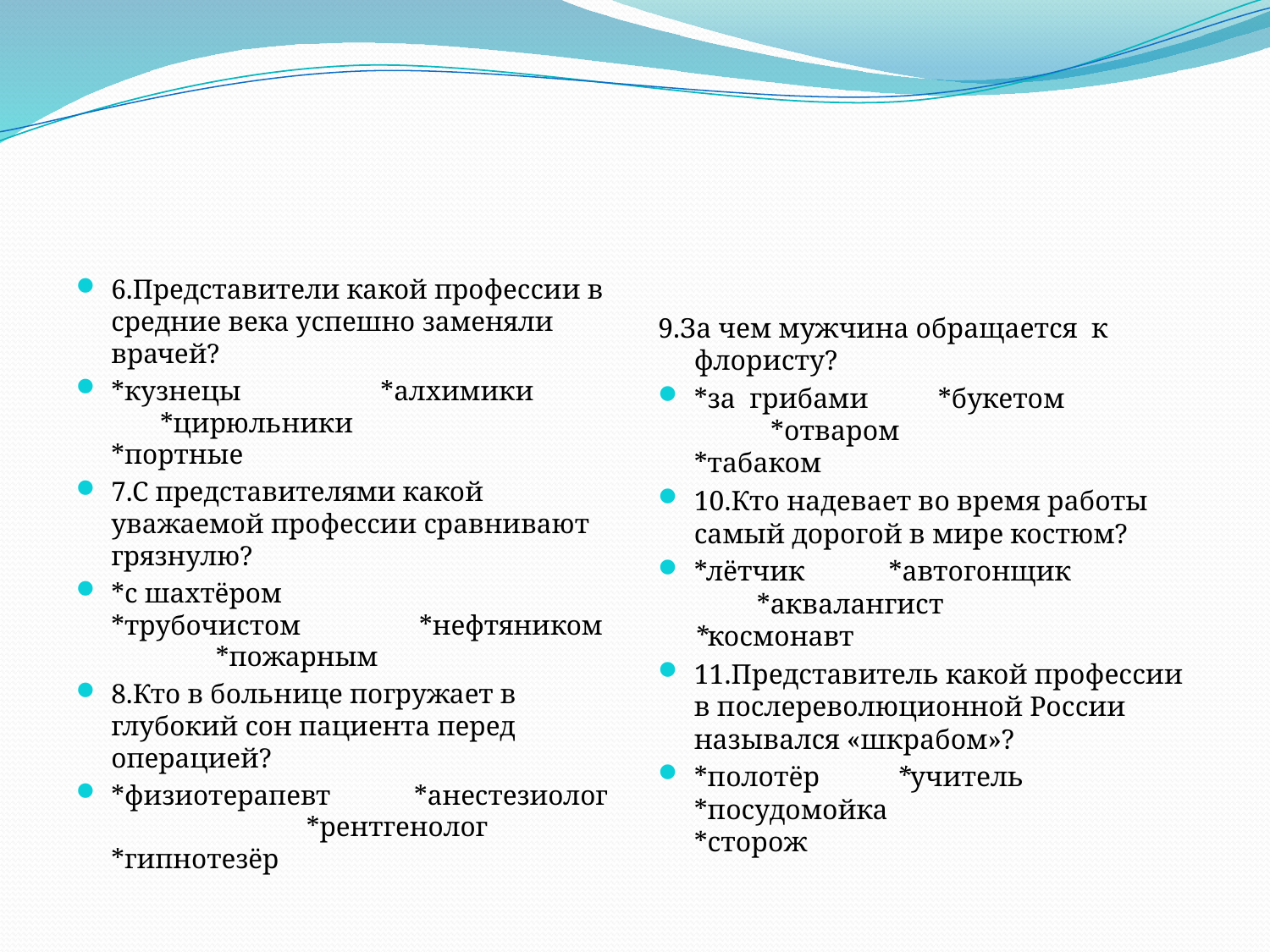

6.Представители какой профессии в средние века успешно заменяли врачей?
*кузнецы                    *алхимики                   *цирюльники                           *портные
7.С представителями какой уважаемой профессии сравнивают грязнулю?
*с шахтёром                           *трубочистом                 *нефтяником                 *пожарным
8.Кто в больнице погружает в глубокий сон пациента перед  операцией?
*физиотерапевт            *анестезиолог                             *рентгенолог                 *гипнотезёр

9.За чем мужчина обращается  к флористу?
*за  грибами          *букетом                              *отваром                                        *табаком
10.Кто надевает во время работы самый дорогой в мире костюм?
*лётчик            *автогонщик                           *аквалангист                    *космонавт
11.Представитель какой профессии в послереволюционной России назывался «шкрабом»?
*полотёр           *учитель                *посудомойка                              *сторож